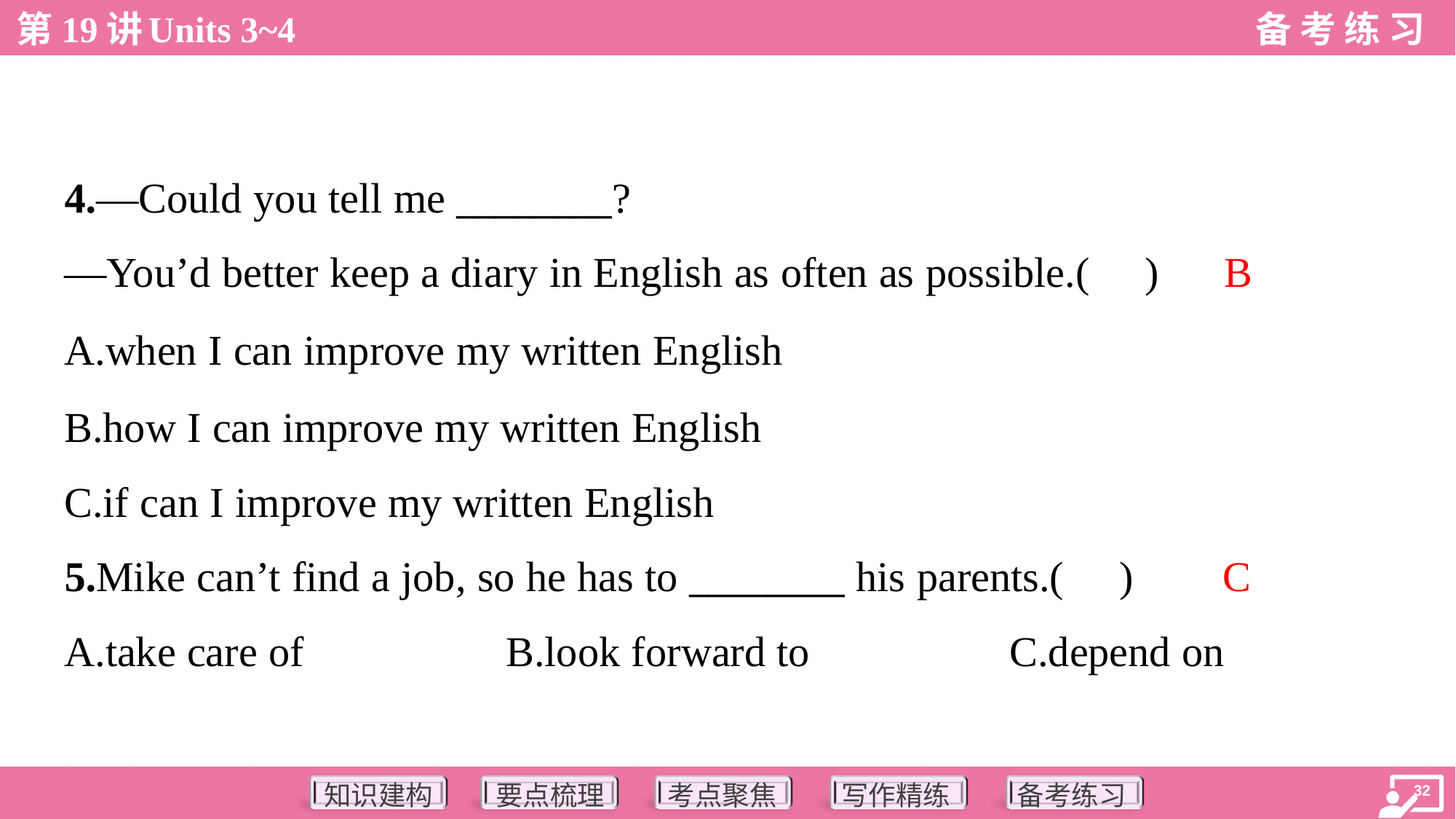

4.—Could you tell me ________?
—You’d better keep a diary in English as often as possible.(     )
B
A.when I can improve my written English
B.how I can improve my written English
C.if can I improve my written English
C
5.Mike can’t find a job, so he has to ________ his parents.(     )
A.take care of	B.look forward to	C.depend on